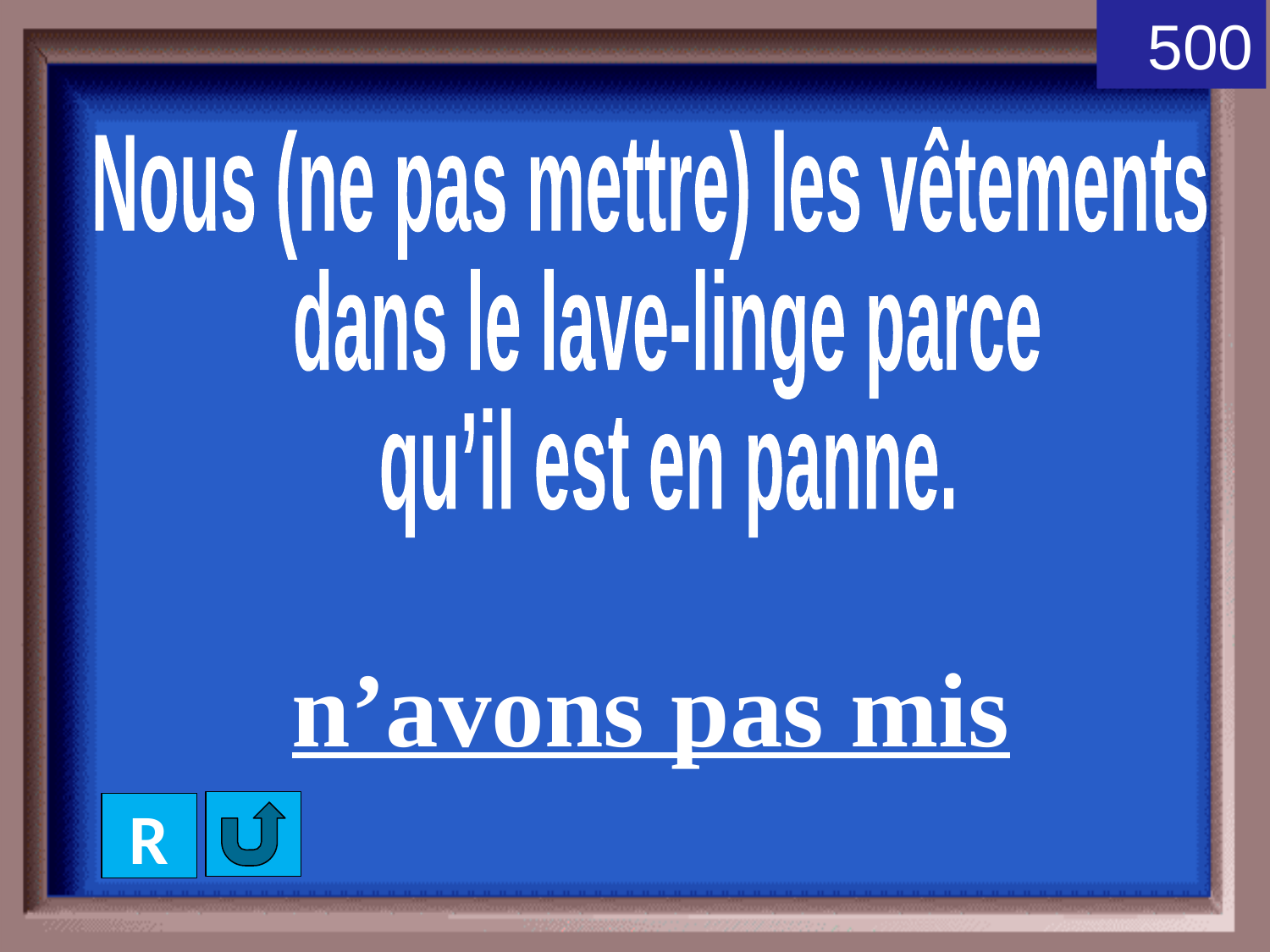

500
Nous (ne pas mettre) les vêtements
 dans le lave-linge parce
 qu’il est en panne.

n’avons pas mis

R